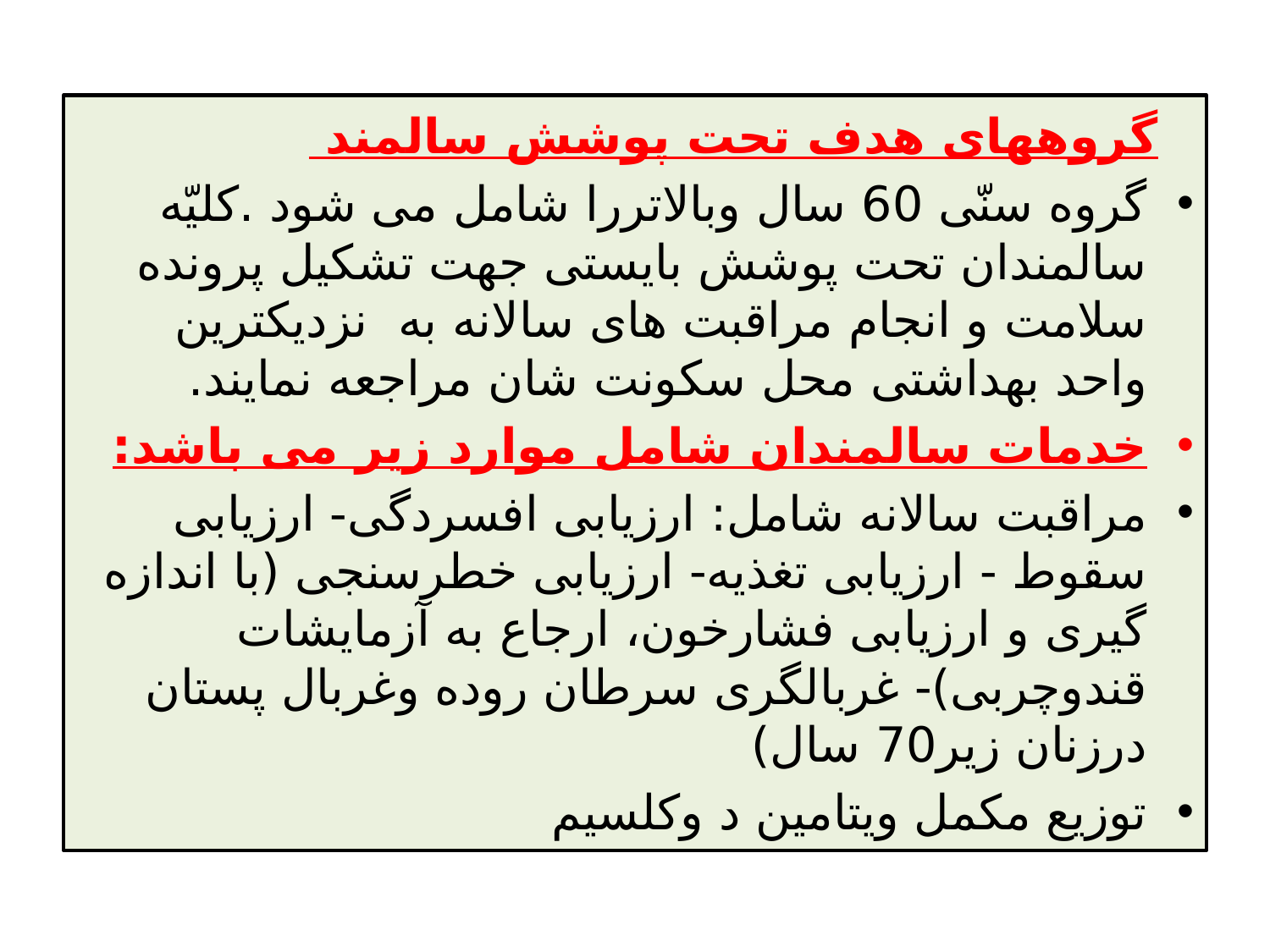

گروههای هدف تحت پوشش سالمند
گروه سنّی 60 سال وبالاتررا شامل می شود .کلیّه سالمندان تحت پوشش بایستی جهت تشکیل پرونده سلامت و انجام مراقبت های سالانه به  نزدیکترین واحد بهداشتی محل سکونت شان مراجعه نمایند.
خدمات سالمندان شامل موارد زیر می باشد:
مراقبت سالانه شامل: ارزیابی افسردگی- ارزیابی سقوط - ارزیابی تغذیه- ارزیابی خطرسنجی (با اندازه گیری و ارزیابی فشارخون، ارجاع به آزمایشات قندوچربی)- غربالگری سرطان روده وغربال پستان درزنان زیر70 سال)
توزیع مکمل ویتامین د وکلسیم